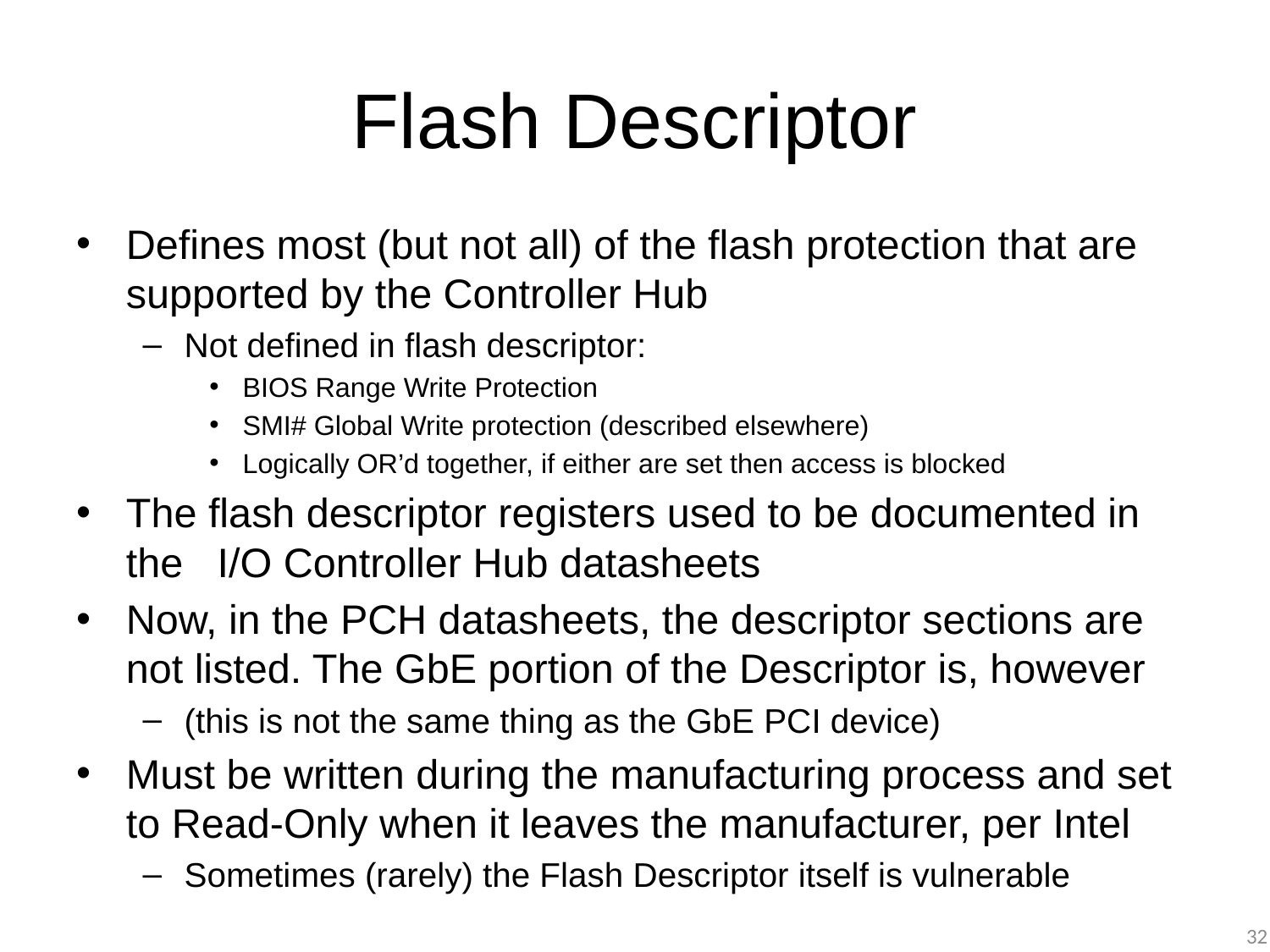

# Flash Descriptor
Defines most (but not all) of the flash protection that are supported by the Controller Hub
Not defined in flash descriptor:
BIOS Range Write Protection
SMI# Global Write protection (described elsewhere)
Logically OR’d together, if either are set then access is blocked
The flash descriptor registers used to be documented in the   I/O Controller Hub datasheets
Now, in the PCH datasheets, the descriptor sections are not listed. The GbE portion of the Descriptor is, however
(this is not the same thing as the GbE PCI device)
Must be written during the manufacturing process and set to Read-Only when it leaves the manufacturer, per Intel
Sometimes (rarely) the Flash Descriptor itself is vulnerable
32